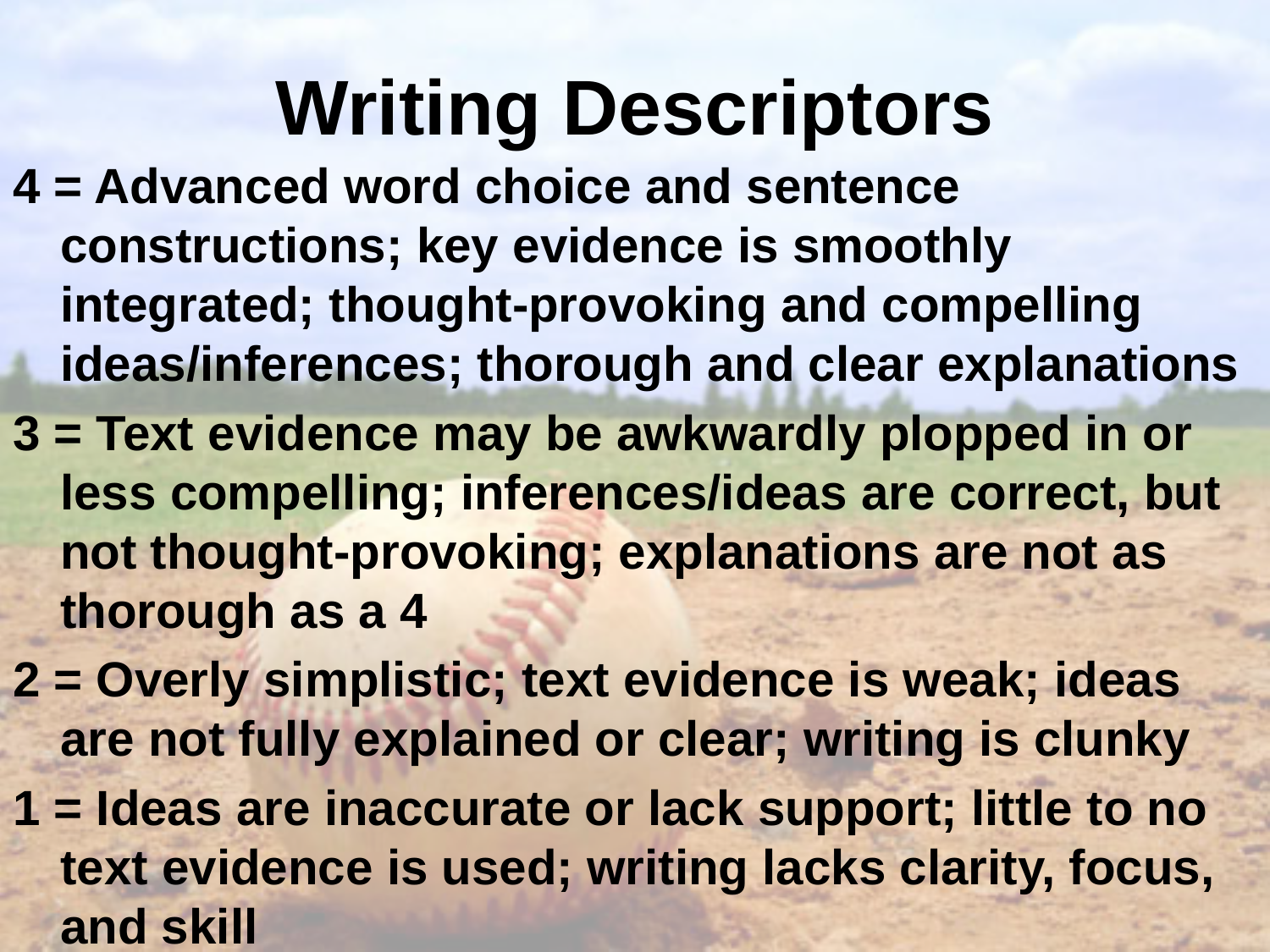

# Writing Descriptors
4 = Advanced word choice and sentence constructions; key evidence is smoothly integrated; thought-provoking and compelling ideas/inferences; thorough and clear explanations
3 = Text evidence may be awkwardly plopped in or less compelling; inferences/ideas are correct, but not thought-provoking; explanations are not as thorough as a 4
2 = Overly simplistic; text evidence is weak; ideas are not fully explained or clear; writing is clunky
1 = Ideas are inaccurate or lack support; little to no text evidence is used; writing lacks clarity, focus, and skill